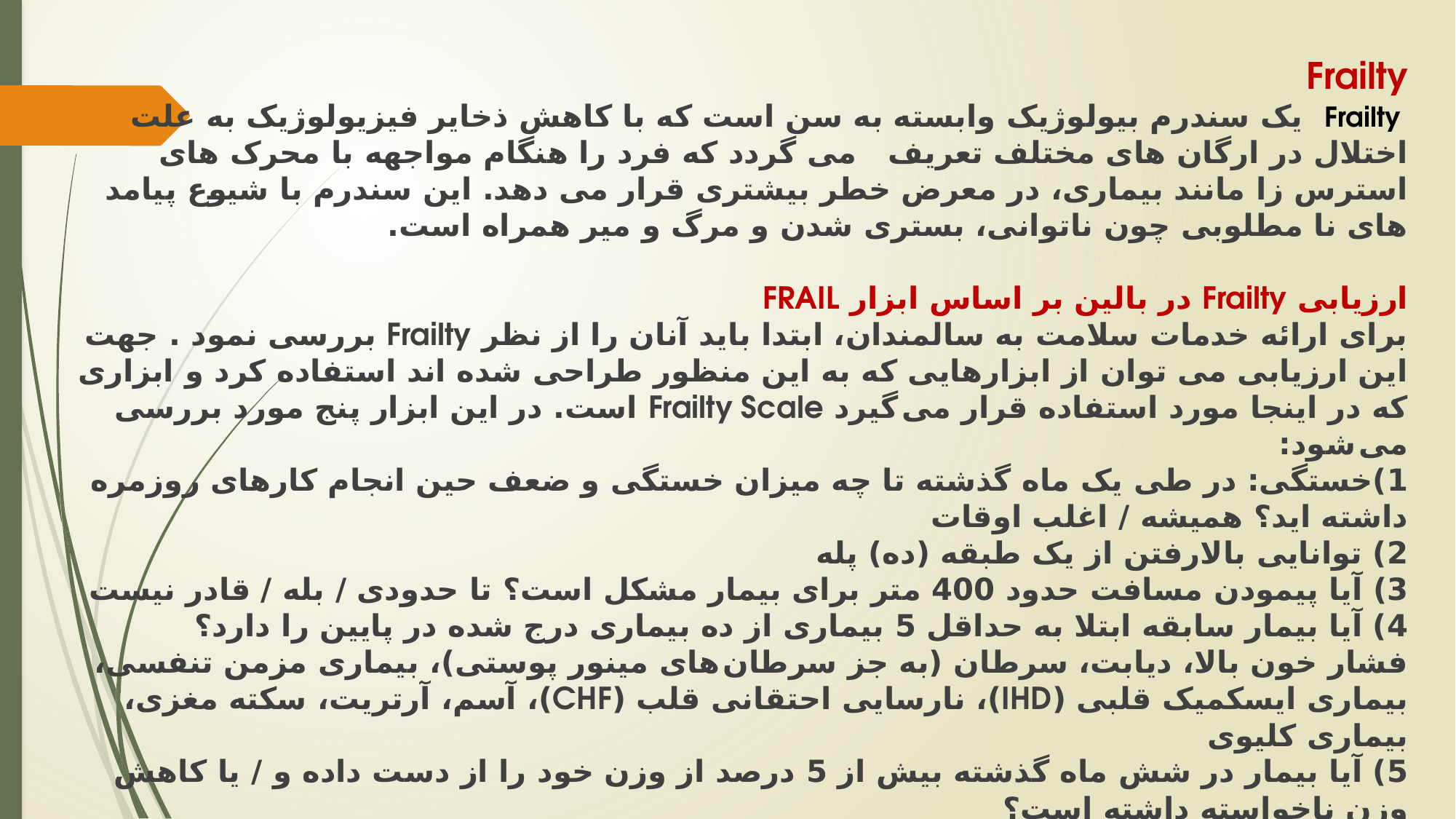

Frailty
 Frailty   یک سندرم بیولوژیک وابسته به سن است که با کاهش ذخایر فیزیولوژیک به علت اختلال در ارگان های مختلف تعریف   می گردد که فرد را هنگام مواجهه با محرک های استرس زا مانند بیماری، در معرض خطر بیشتری قرار می دهد. این سندرم با شیوع پیامد های نا مطلوبی چون ناتوانی، بستری شدن و مرگ و میر همراه است.

ارزیابی Frailty در بالین بر اساس ابزار FRAIL
برای ارائه خدمات سلامت به سالمندان، ابتدا باید آنان را از نظر Frailty بررسی نمود . جهت این ارزیابی می توان از ابزارهایی که به این منظور طراحی شده اند استفاده کرد و ابزاری که در اینجا مورد استفاده قرار می گیرد Frailty Scale است. در این ابزار پنج مورد بررسی می شود:
1)خستگی: در طی یک ماه گذشته تا چه میزان خستگی و ضعف حین انجام کارهای روزمره داشته اید؟ همیشه / اغلب اوقات
2) توانایی بالارفتن از یک طبقه (ده) پله
3) آیا پیمودن مسافت حدود 400 متر برای بیمار مشکل است؟ تا حدودی / بله / قادر نیست
4) آیا بیمار سابقه ابتلا به حداقل 5 بیماری از ده بیماری درج شده در پایین را دارد؟
فشار خون بالا، دیابت، سرطان (به جز سرطان های مینور پوستی)، بیماری مزمن تنفسی، بیماری ایسکمیک قلبی (IHD)، نارسایی احتقانی قلب (CHF)، آسم، آرتریت، سکته مغزی، بیماری کلیوی
5) آیا بیمار در شش ماه گذشته بیش از 5 درصد از وزن خود را از دست داده و / یا کاهش وزن ناخواسته داشته است؟
در صورتی که پاسخ به حداقل سه مورد از پنج مورد فوق، مطابق پاسخ های درج شده باشد، فرد Frail محسوب می شود.
در صورت مثبت بودن یک یا دو مورد، سالمند Pre frail است و اگر پاسخ به هیچ کدام از 5 سوال فوق، مطابق پاسخ های نوشته شده نباشد، فرد سالمند در گروه Robust قرار می گیرد.
نکته: لازم است ارزیابی Frailty در بالین بر اساس FRAIL Scale به صورت سالانه، برای سالمندان تکرار شود.